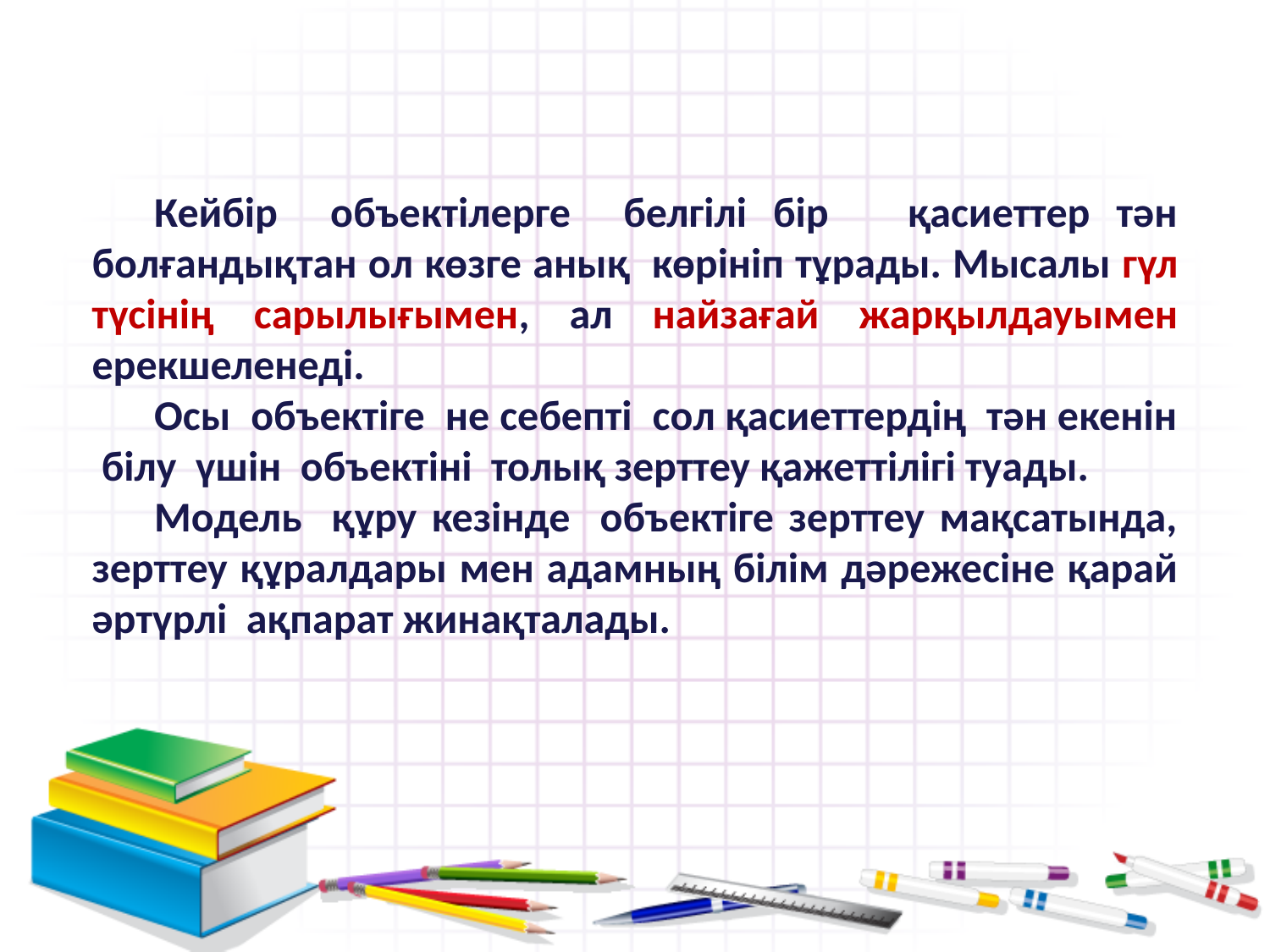

Кейбір  объектілерге  белгілі бір   қасиеттер тән болғандықтан ол көзге анық  көрініп тұрады. Мысалы гүл түсінің сарылығымен, ал найзағай жарқылдауымен ерекшеленеді.
Осы  объектіге  не себепті  сол қасиеттердің  тән екенін  білу  үшін  объектіні  толық зерттеу қажеттілігі туады.
Модель  құру кезінде  объектіге зерттеу мақсатында, зерттеу құралдары мен адамның білім дәрежесіне қарай әртүрлі  ақпарат жинақталады.